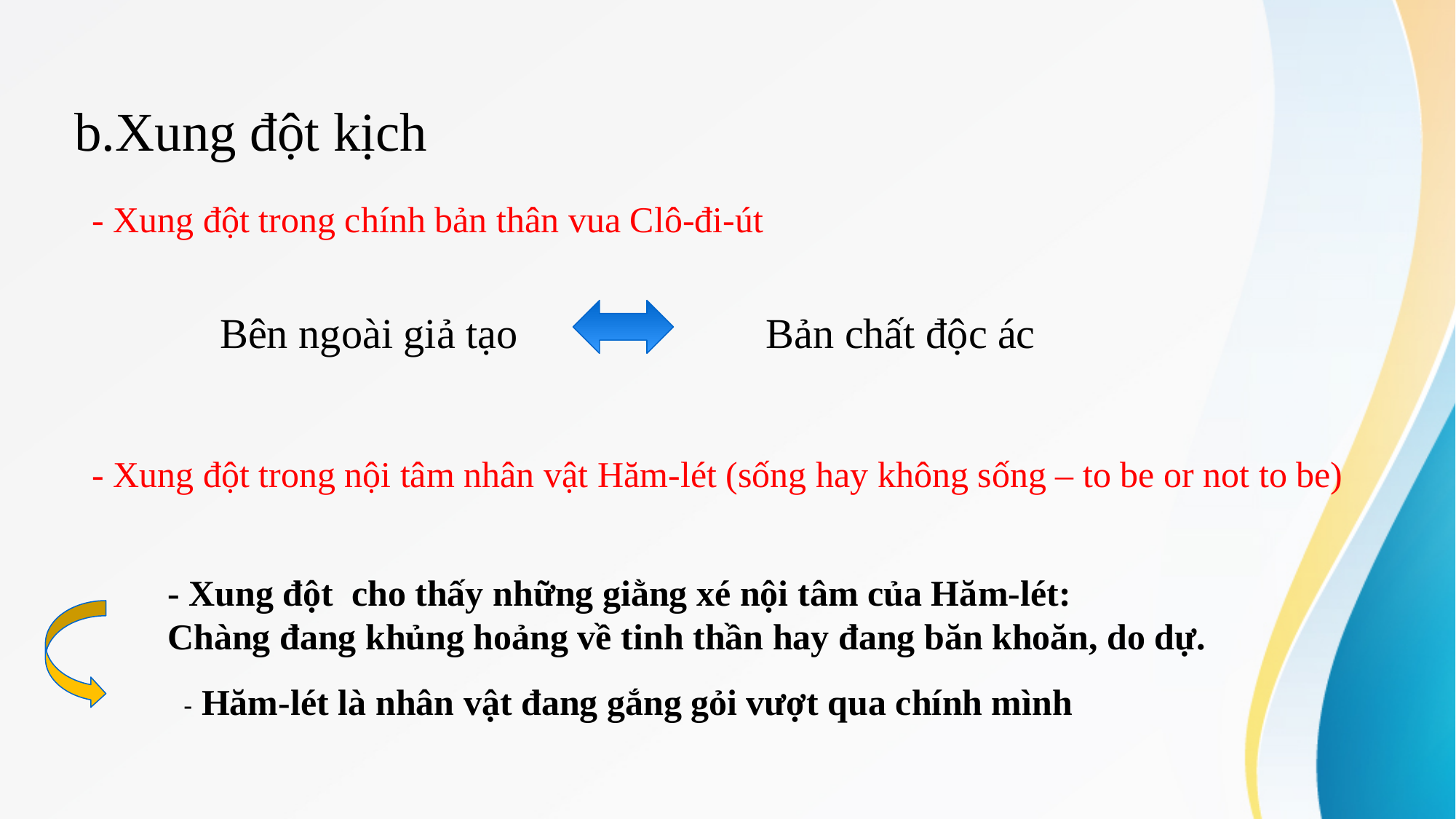

# b.Xung đột kịch
- Xung đột trong chính bản thân vua Clô-đi-út
Bên ngoài giả tạo

Bản chất độc ác
- Xung đột trong nội tâm nhân vật Hăm-lét (sống hay không sống – to be or not to be)
- Xung đột  cho thấy những giằng xé nội tâm của Hăm-lét:
Chàng đang khủng hoảng về tinh thần hay đang băn khoăn, do dự.

- Hăm-lét là nhân vật đang gắng gỏi vượt qua chính mình